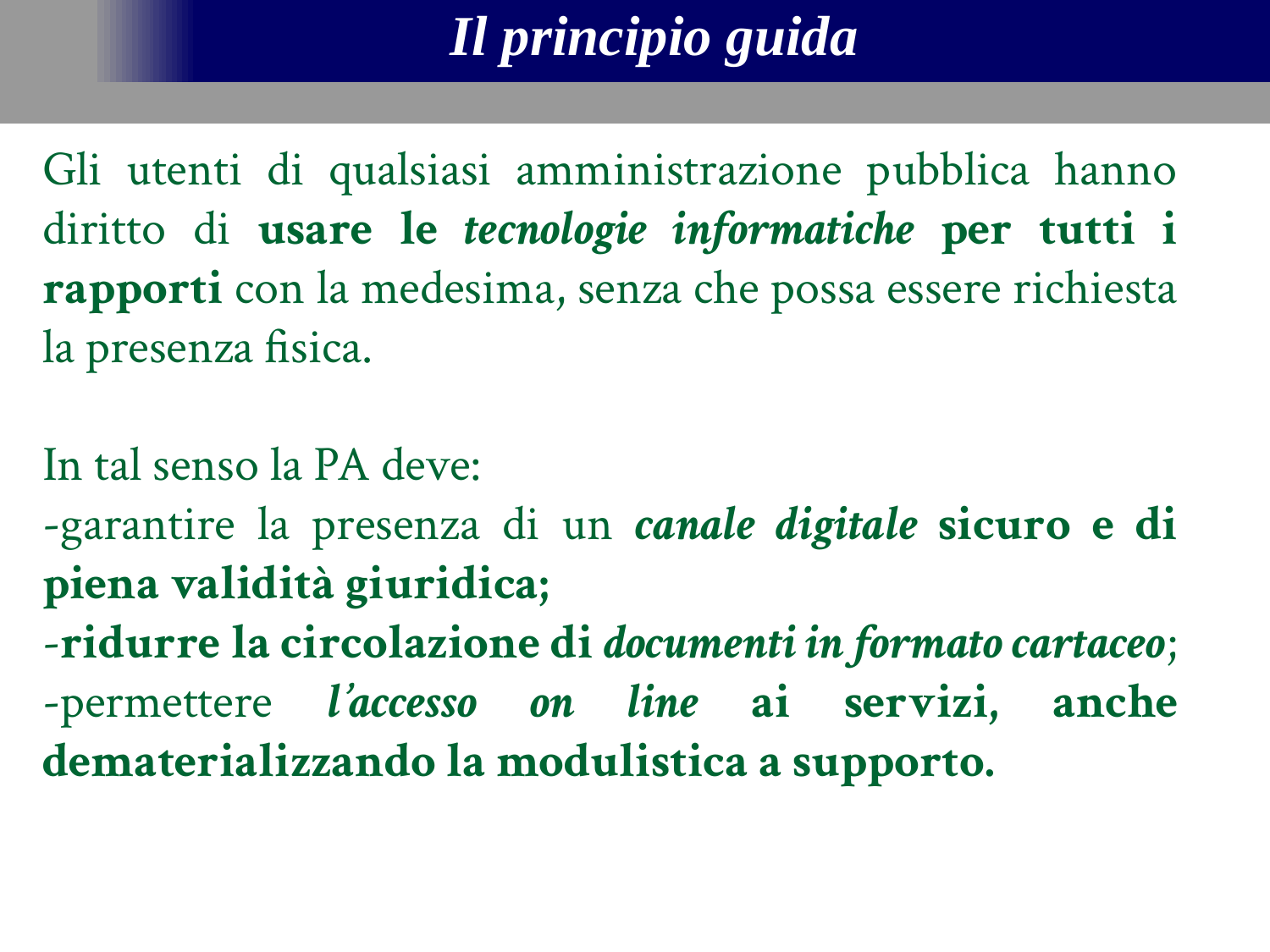

Il principio guida
Gli utenti di qualsiasi amministrazione pubblica hanno diritto di usare le tecnologie informatiche per tutti i rapporti con la medesima, senza che possa essere richiesta la presenza fisica.

In tal senso la PA deve:
-garantire la presenza di un canale digitale sicuro e di piena validità giuridica;
-ridurre la circolazione di documenti in formato cartaceo;
-permettere l’accesso on line ai servizi, anche dematerializzando la modulistica a supporto.